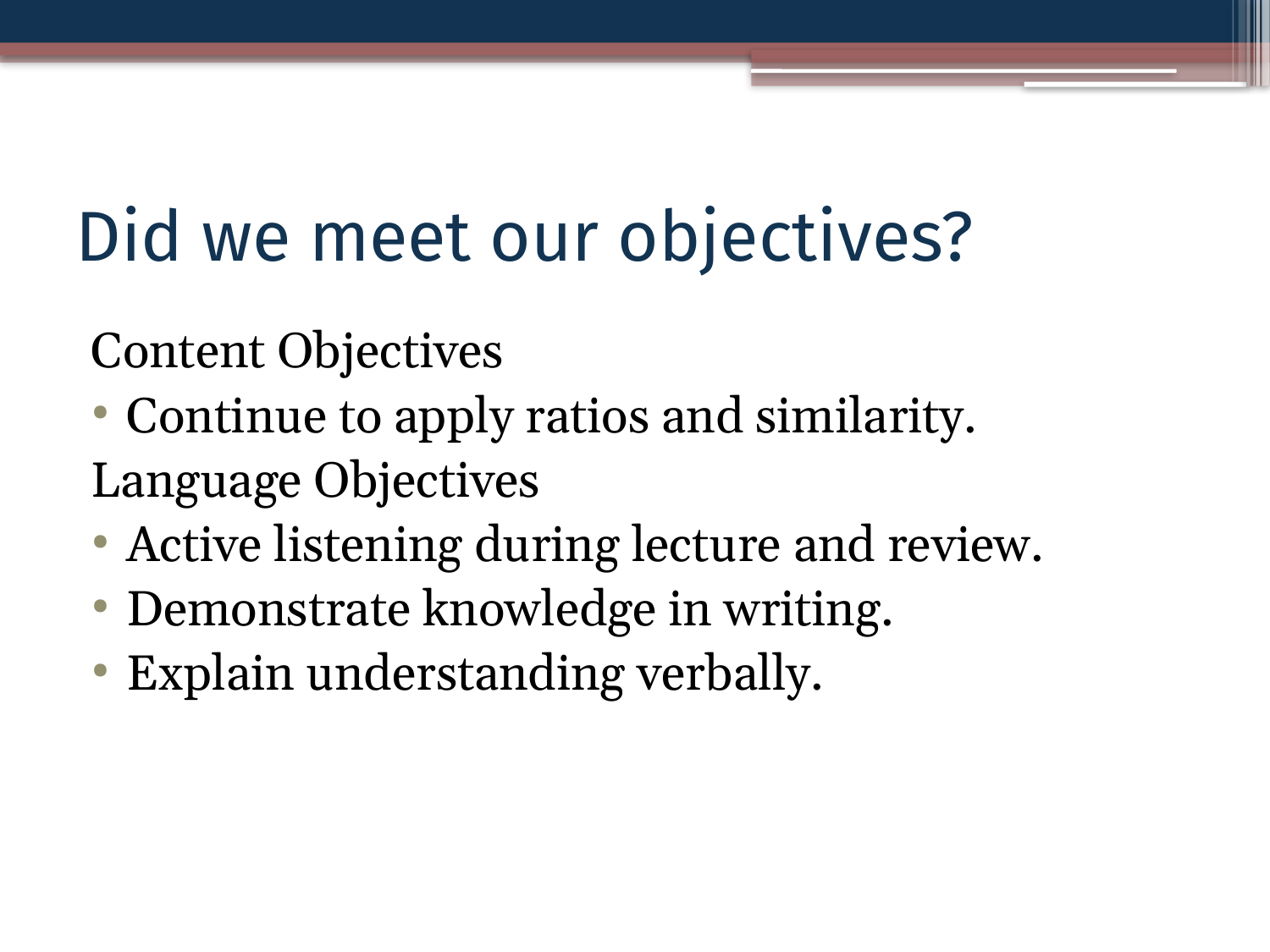

# Did we meet our objectives?
Content Objectives
Continue to apply ratios and similarity.
Language Objectives
Active listening during lecture and review.
Demonstrate knowledge in writing.
Explain understanding verbally.